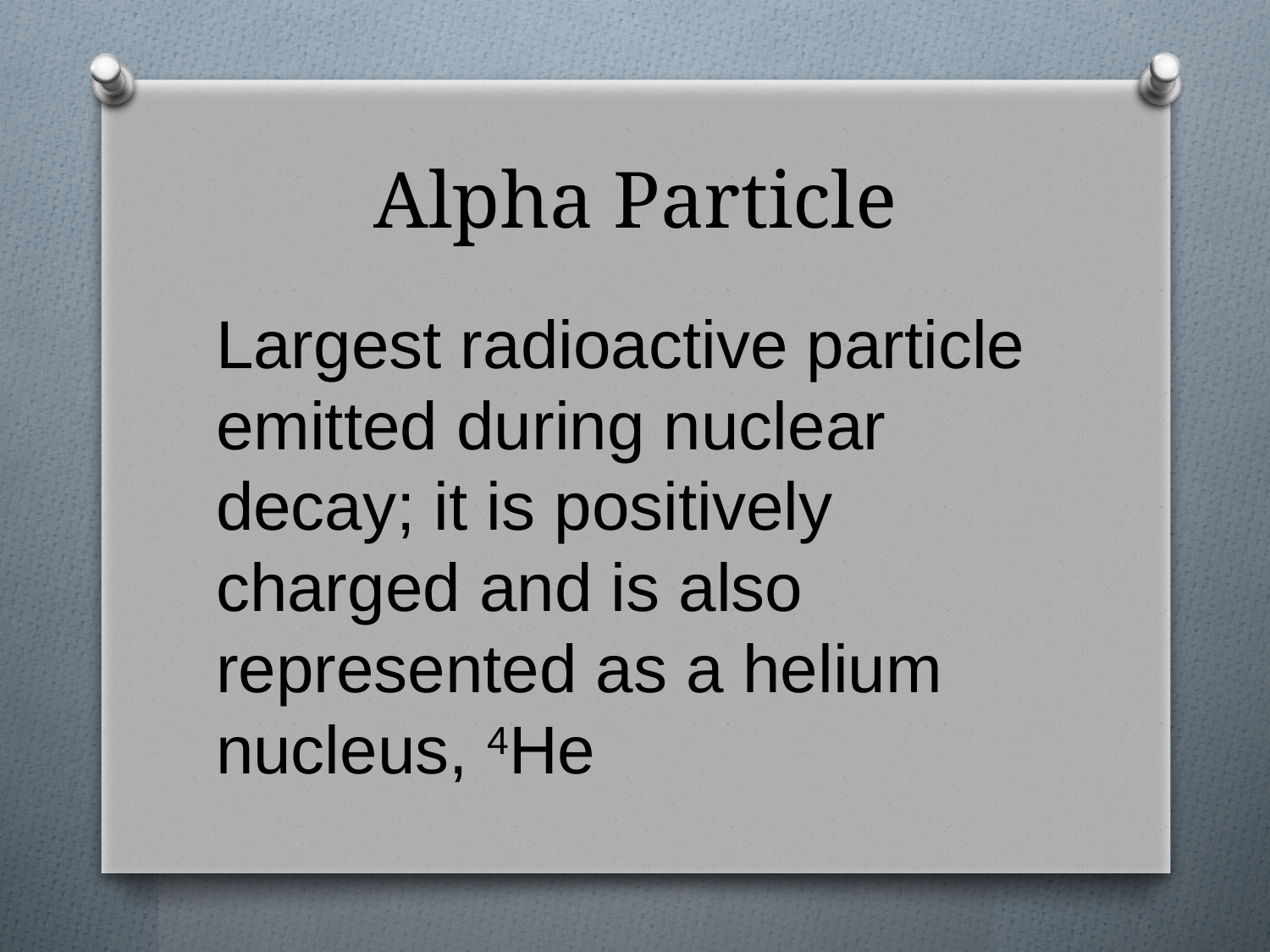

# Alpha Particle
Largest radioactive particle emitted during nuclear decay; it is positively charged and is also represented as a helium nucleus, 4He